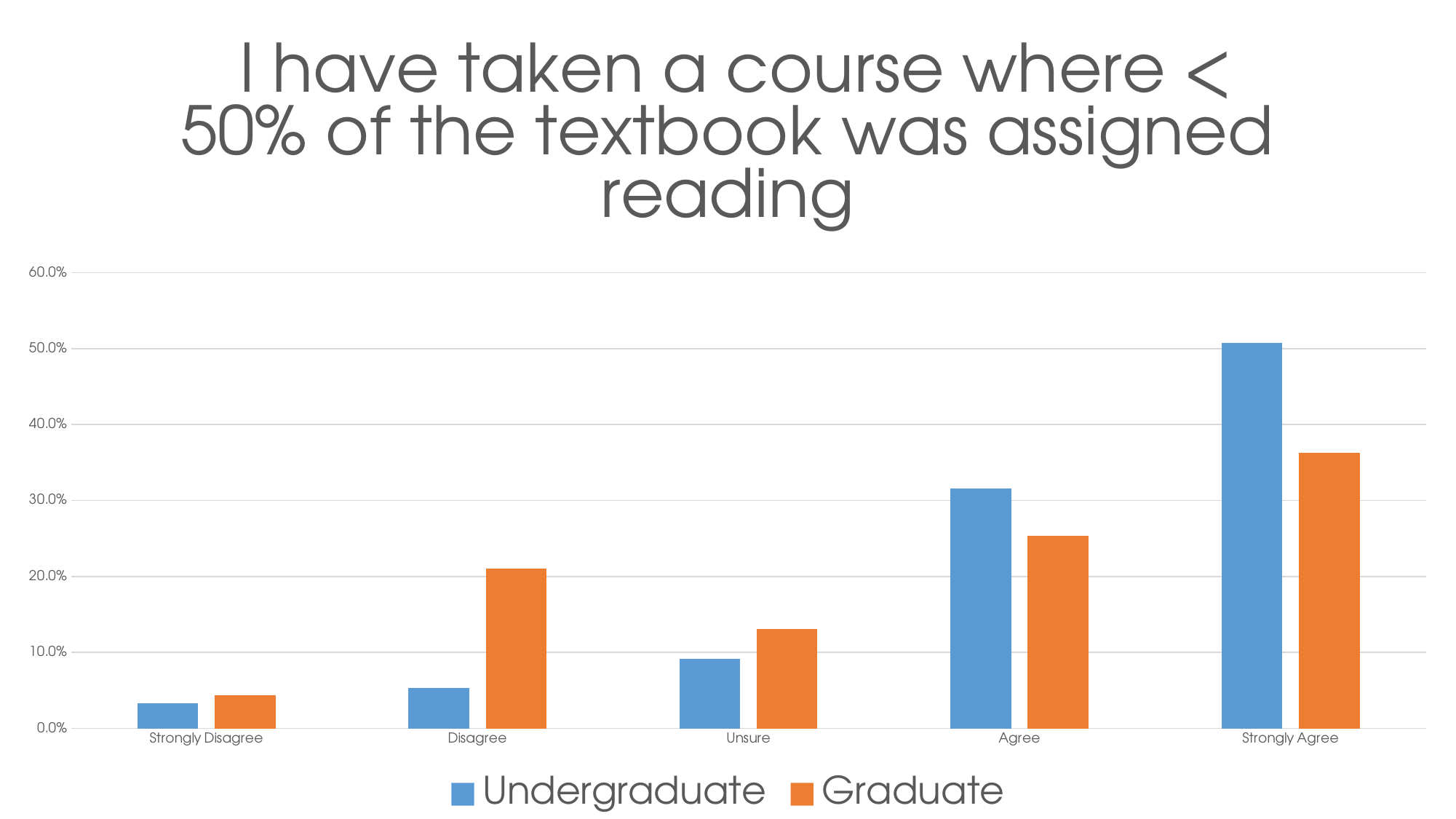

### Chart:  I have taken a course where < 50% of the textbook was assigned reading

| Category |  |  |
|---|---|---|
| Strongly Disagree | 0.03271028037383177 | 0.043478260869565216 |
| Disagree | 0.053738317757009345 | 0.21014492753623187 |
| Unsure | 0.0911214953271028 | 0.13043478260869565 |
| Agree | 0.31542056074766356 | 0.2536231884057971 |
| Strongly Agree | 0.5070093457943925 | 0.36231884057971014 |